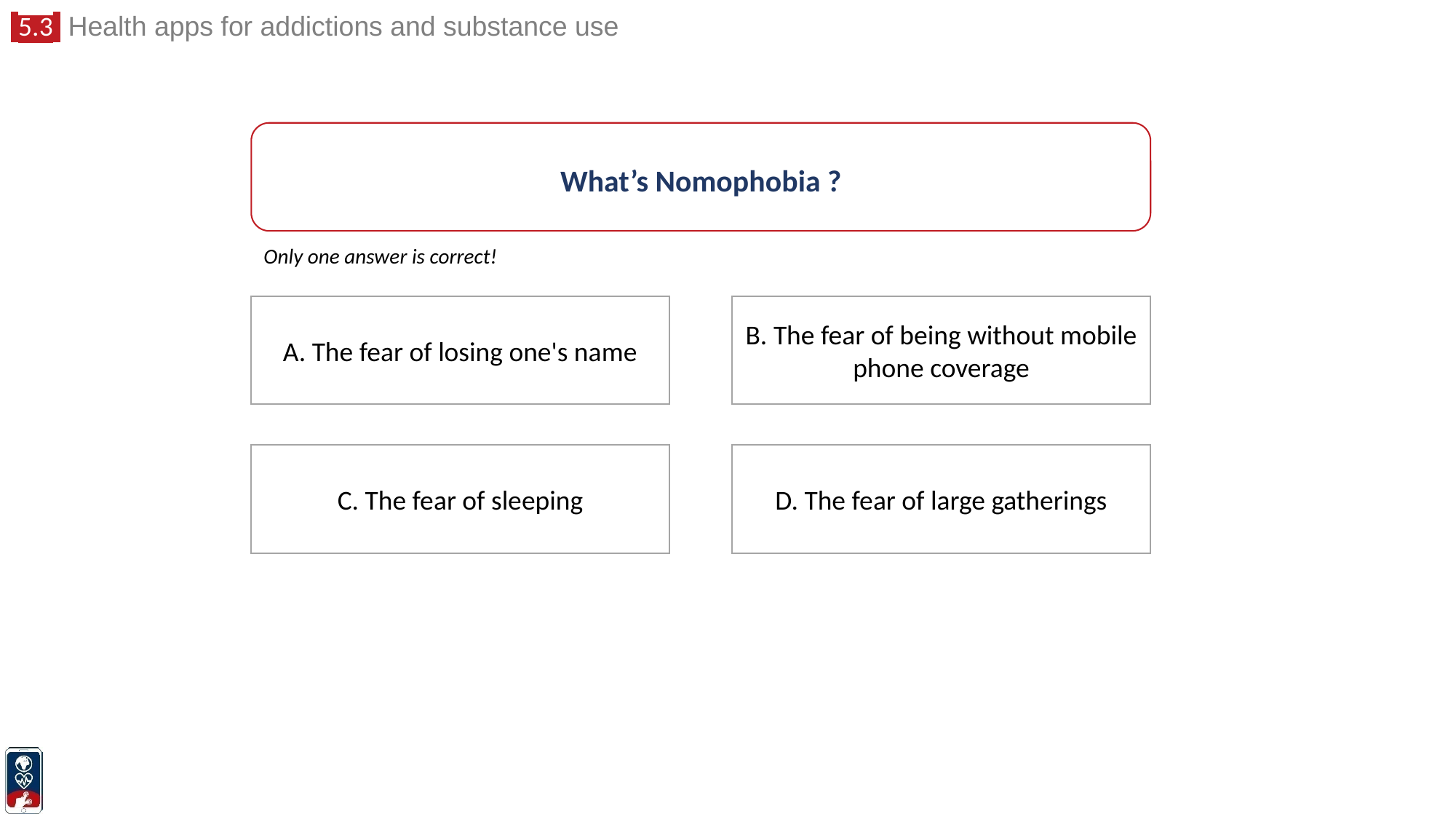

What’s Nomophobia ?
Only one answer is correct!
A. The fear of losing one's name
B. The fear of being without mobile phone coverage
D. The fear of large gatherings
C. The fear of sleeping